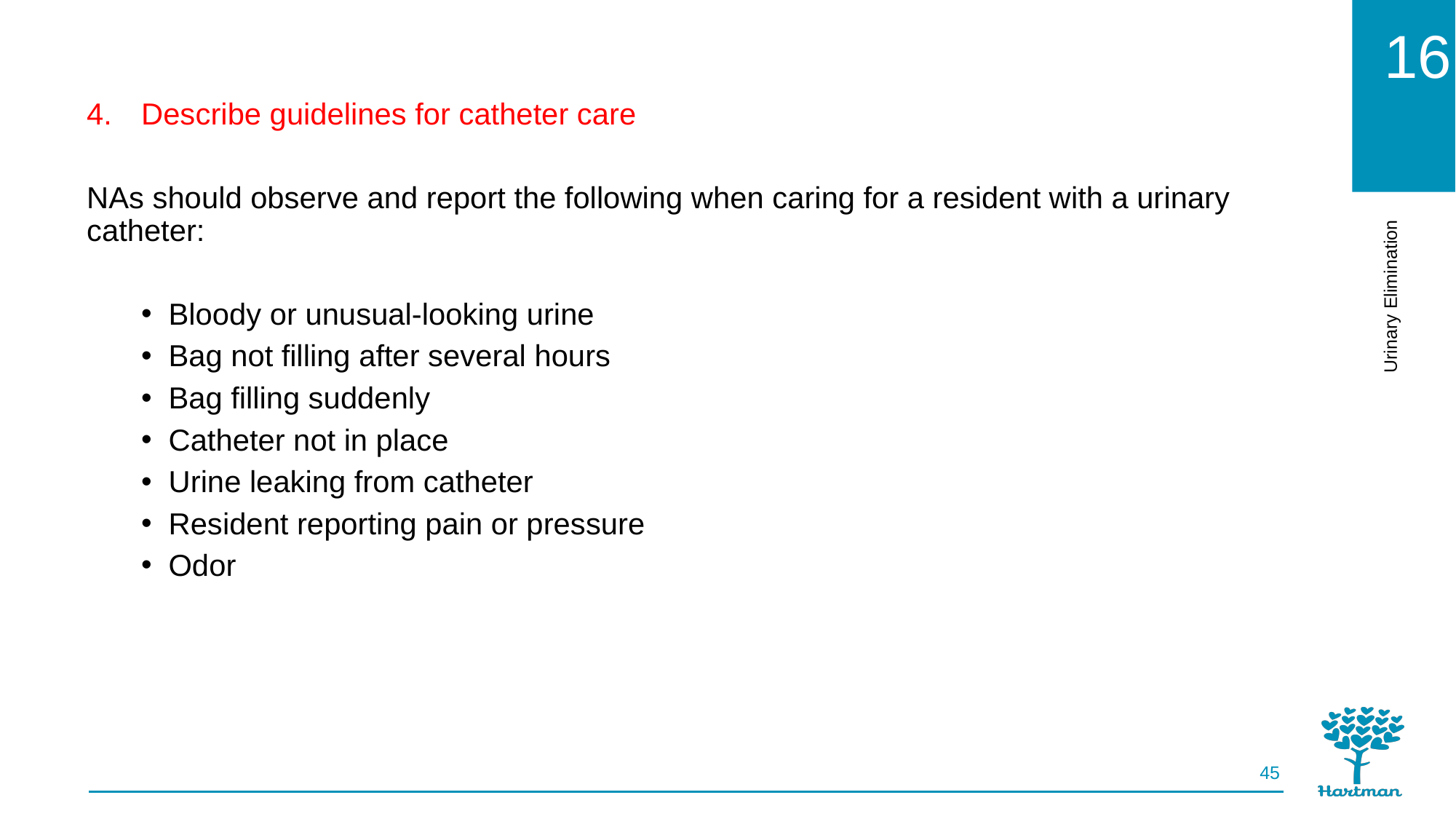

Describe guidelines for catheter care

NAs should observe and report the following when caring for a resident with a urinary catheter:

Bloody or unusual-looking urine
Bag not filling after several hours
Bag filling suddenly
Catheter not in place
Urine leaking from catheter
Resident reporting pain or pressure
Odor

45